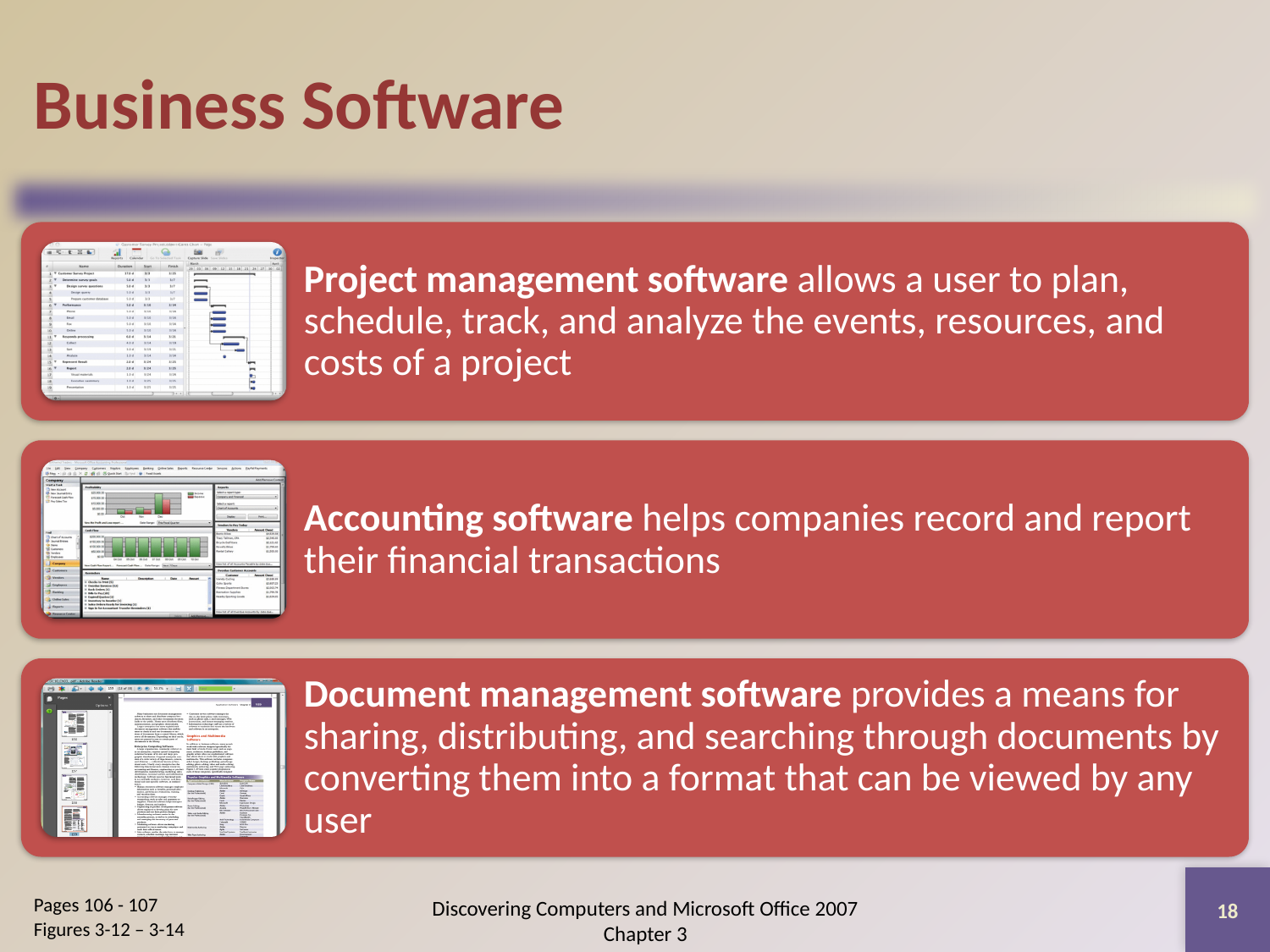

# Business Software
Project management software allows a user to plan, schedule, track, and analyze the events, resources, and costs of a project
Accounting software helps companies record and report their financial transactions
Document management software provides a means for sharing, distributing, and searching through documents by converting them into a format that can be viewed by any user
18
Pages 106 - 107
Figures 3-12 – 3-14
Discovering Computers and Microsoft Office 2007
Chapter 3